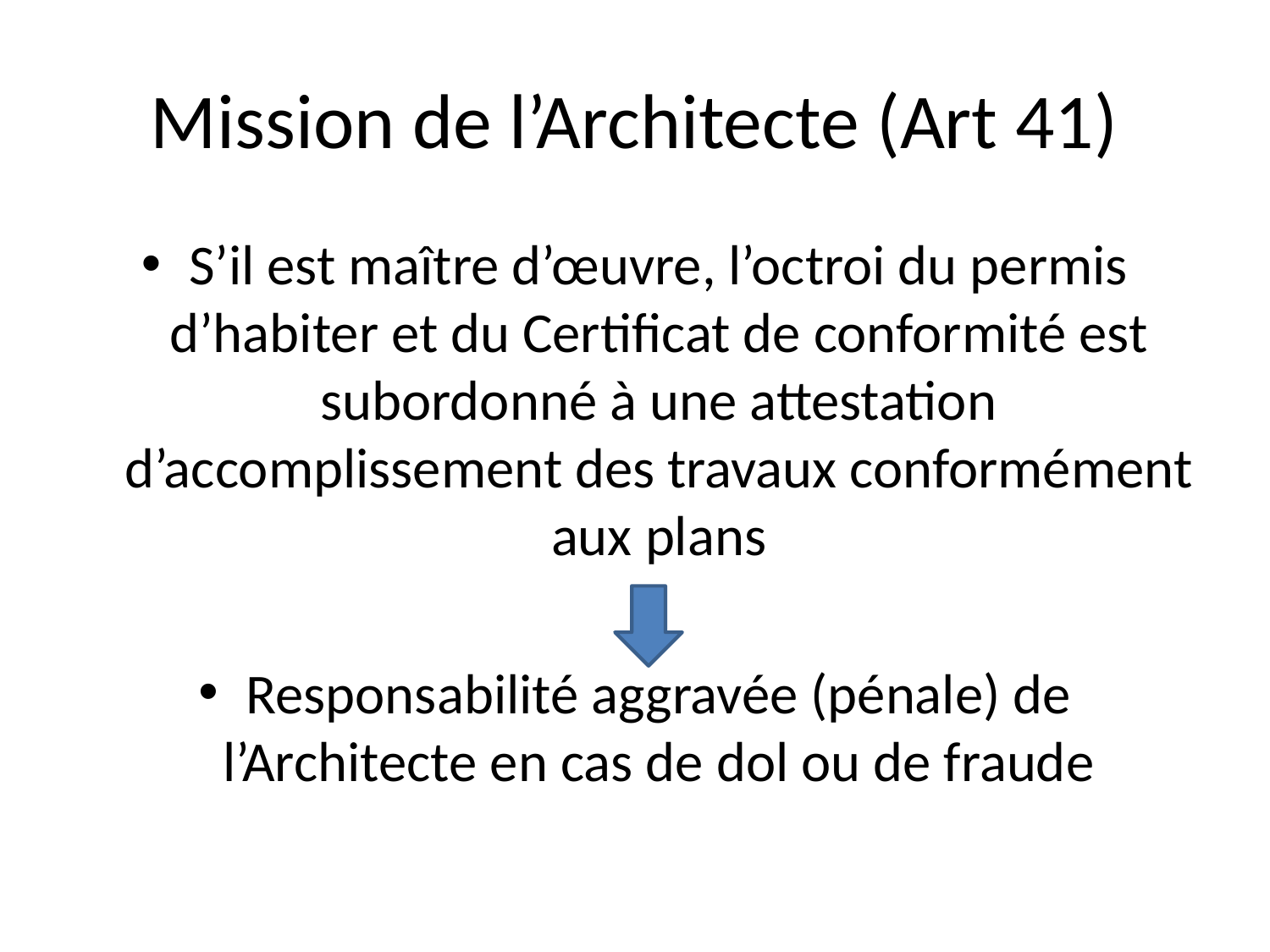

# Mission de l’Architecte (Art 41)
S’il est maître d’œuvre, l’octroi du permis d’habiter et du Certificat de conformité est subordonné à une attestation d’accomplissement des travaux conformément aux plans

Responsabilité aggravée (pénale) de l’Architecte en cas de dol ou de fraude